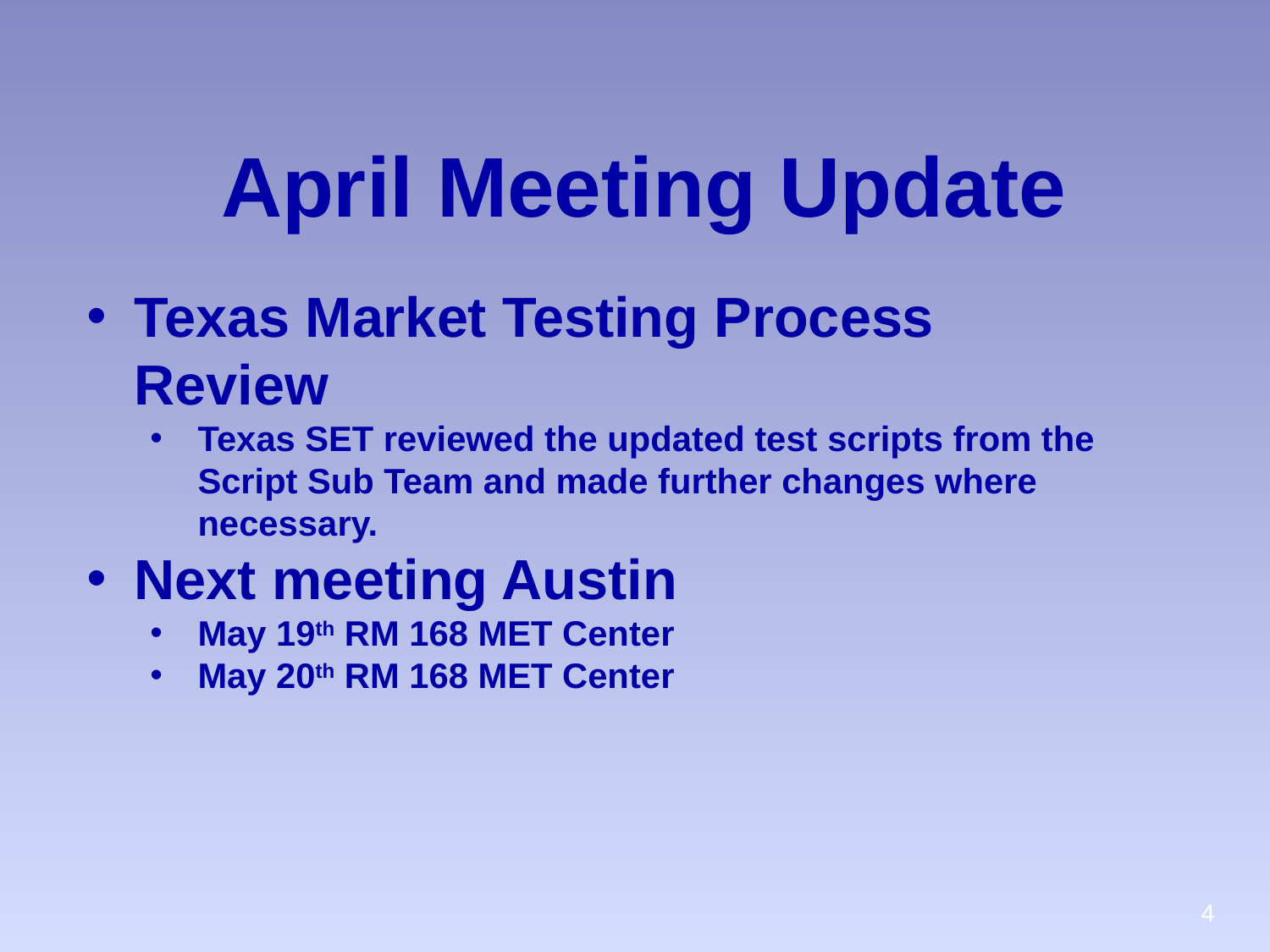

April Meeting Update
Texas Market Testing Process Review
Texas SET reviewed the updated test scripts from the Script Sub Team and made further changes where necessary.
Next meeting Austin
May 19th RM 168 MET Center
May 20th RM 168 MET Center
4